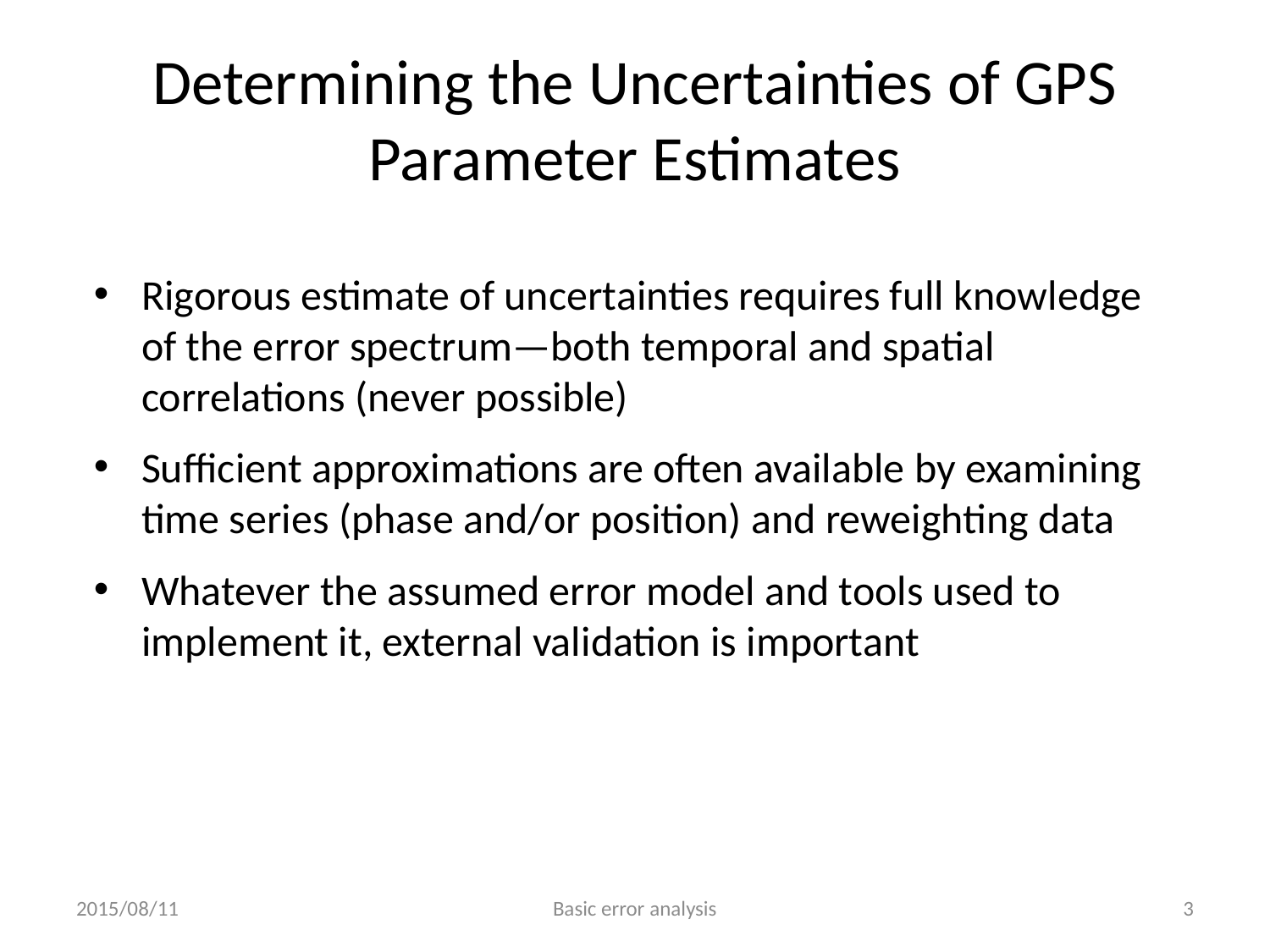

# Determining the Uncertainties of GPS Parameter Estimates
Rigorous estimate of uncertainties requires full knowledge of the error spectrum—both temporal and spatial correlations (never possible)
Sufficient approximations are often available by examining time series (phase and/or position) and reweighting data
Whatever the assumed error model and tools used to implement it, external validation is important
2015/08/11
Basic error analysis
3